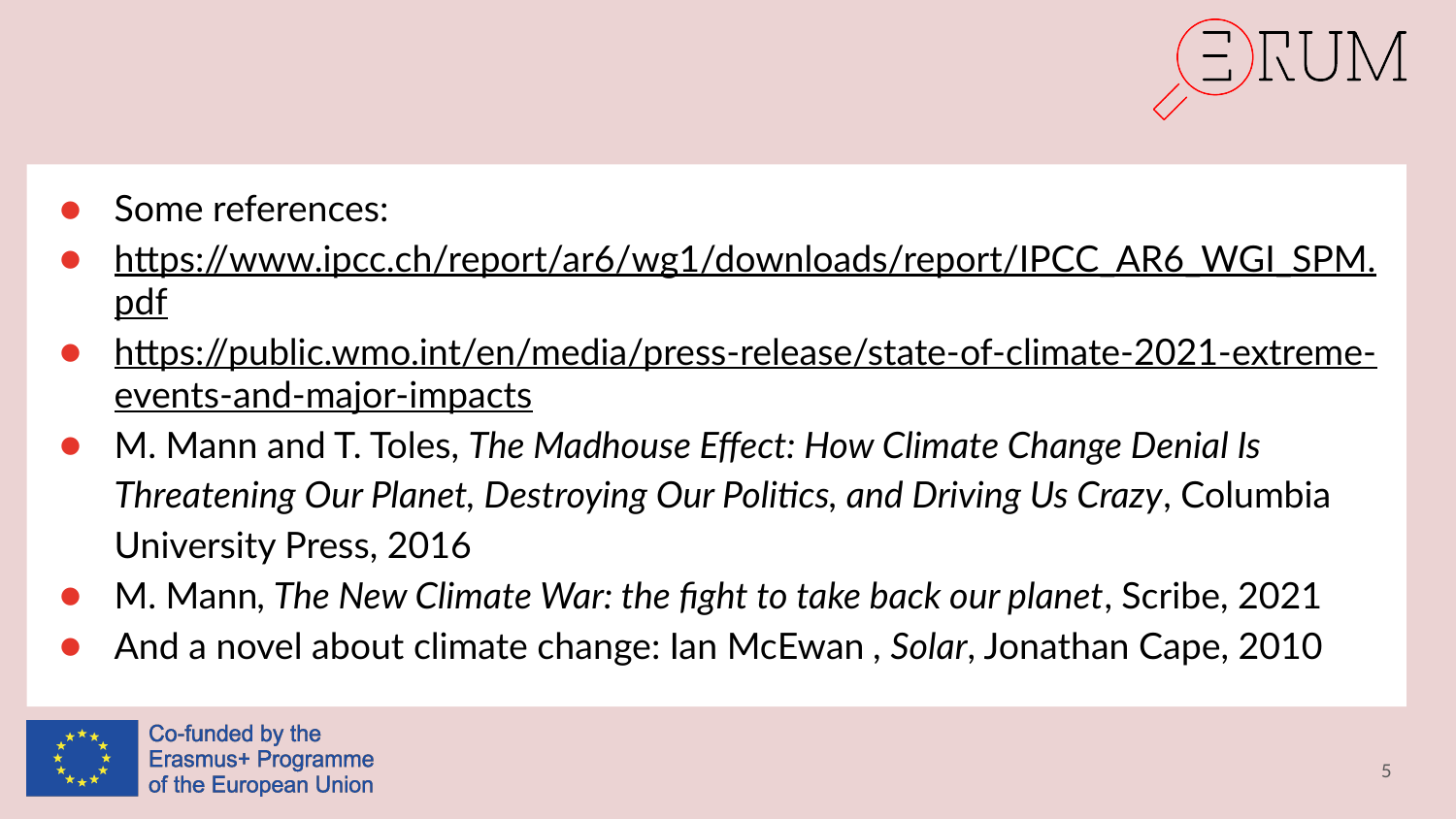

#
Some references:
https://www.ipcc.ch/report/ar6/wg1/downloads/report/IPCC_AR6_WGI_SPM.pdf
https://public.wmo.int/en/media/press-release/state-of-climate-2021-extreme-events-and-major-impacts
M. Mann and T. Toles, The Madhouse Effect: How Climate Change Denial Is Threatening Our Planet, Destroying Our Politics, and Driving Us Crazy, Columbia University Press, 2016
M. Mann, The New Climate War: the fight to take back our planet, Scribe, 2021
And a novel about climate change: Ian McEwan , Solar, Jonathan Cape, 2010

5